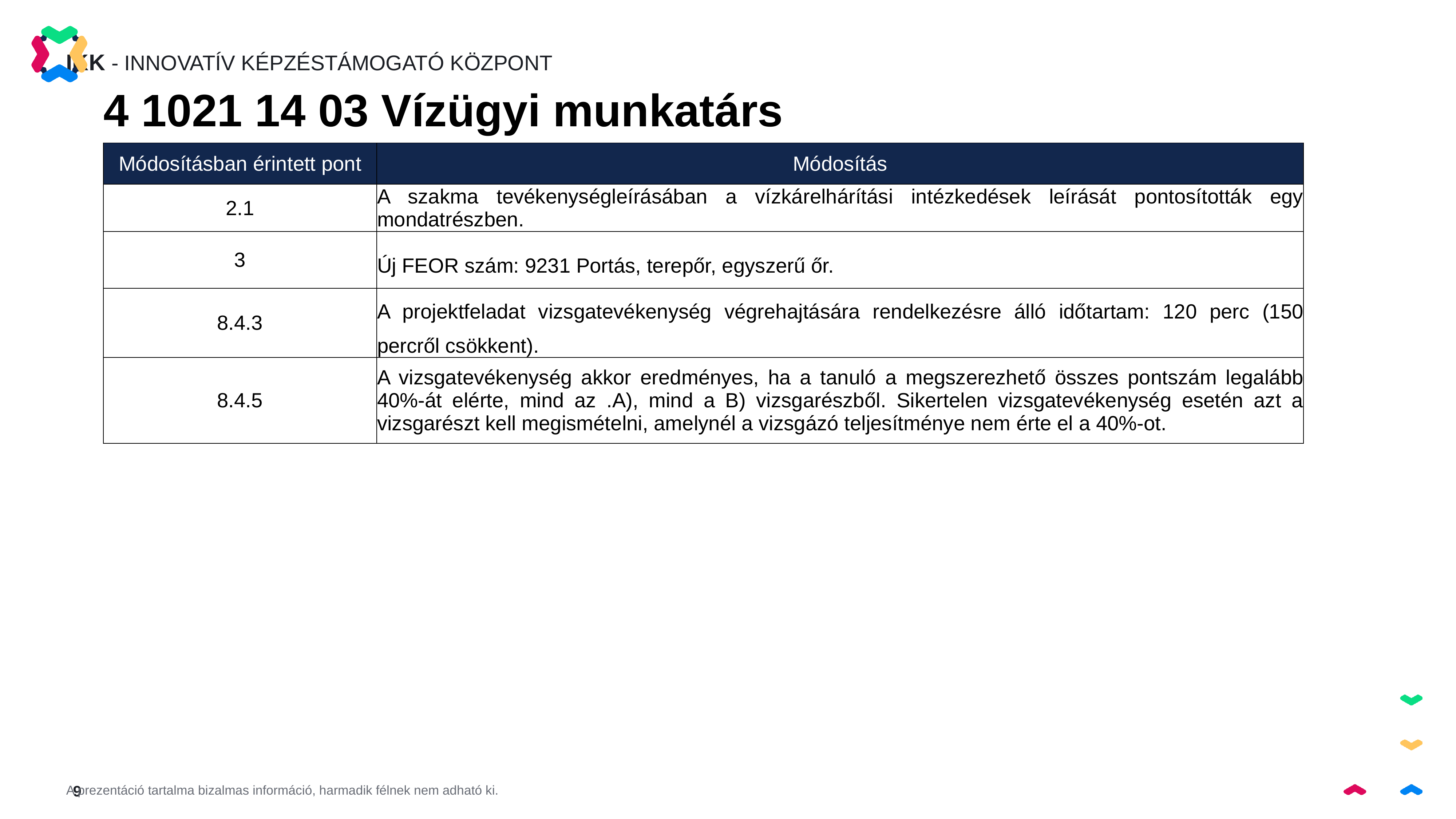

4 1021 14 03 Vízügyi munkatárs

| Módosításban érintett pont | Módosítás |
| --- | --- |
| 2.1 | A szakma tevékenységleírásában a vízkárelhárítási intézkedések leírását pontosították egy mondatrészben. |
| 3 | Új FEOR szám: 9231 Portás, terepőr, egyszerű őr. |
| 8.4.3 | A projektfeladat vizsgatevékenység végrehajtására rendelkezésre álló időtartam: 120 perc (150 percről csökkent). |
| 8.4.5 | A vizsgatevékenység akkor eredményes, ha a tanuló a megszerezhető összes pontszám legalább 40%-át elérte, mind az .A), mind a B) vizsgarészből. Sikertelen vizsgatevékenység esetén azt a vizsgarészt kell megismételni, amelynél a vizsgázó teljesítménye nem érte el a 40%-ot. |